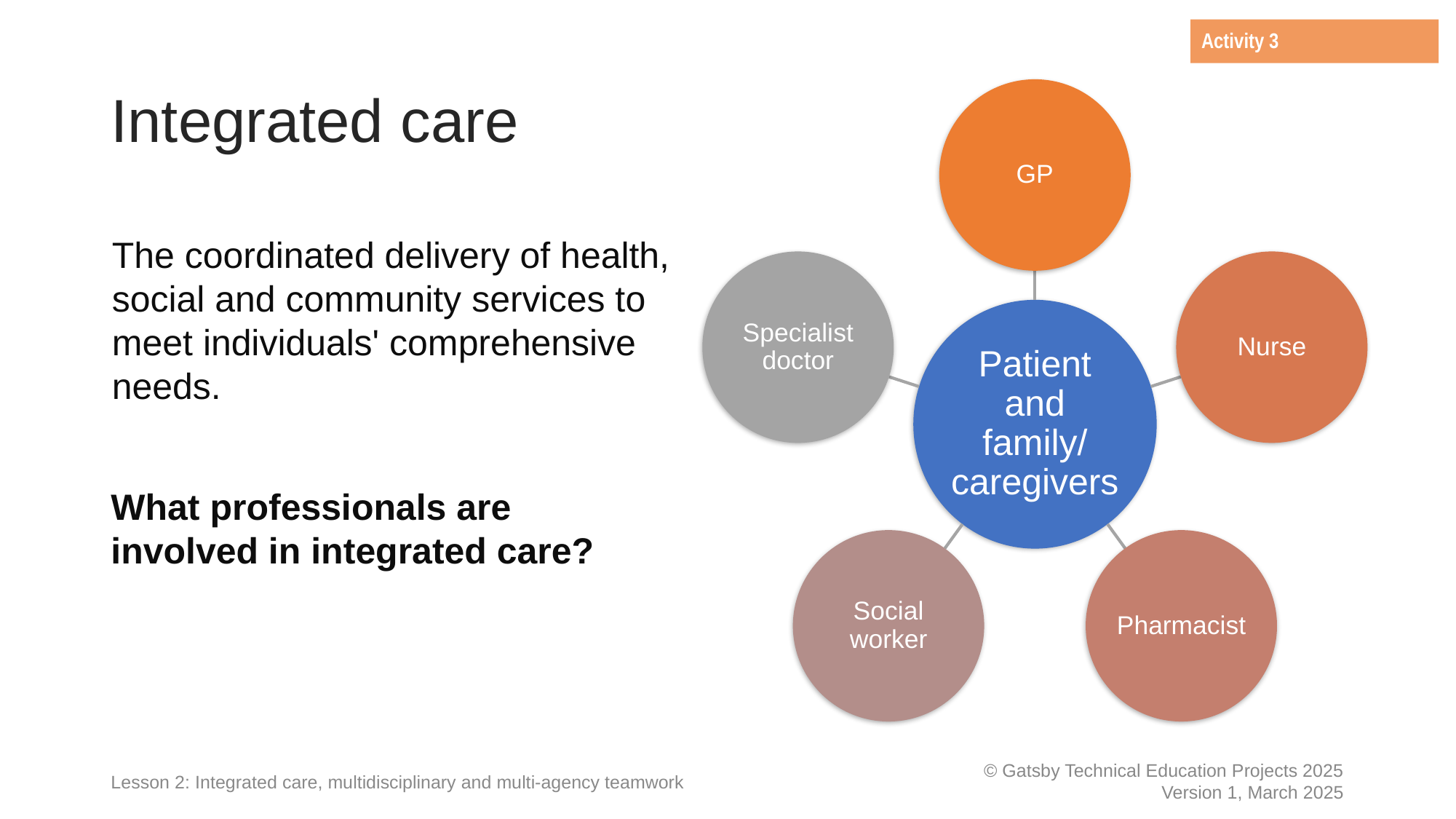

Activity 3
# Integrated care

GP

Specialist doctor
Nurse

Patient and family/ caregivers

Social worker
Pharmacist
The coordinated delivery of health, social and community services to meet individuals' comprehensive needs.
What professionals are involved in integrated care?
Lesson 2: Integrated care, multidisciplinary and multi-agency teamwork